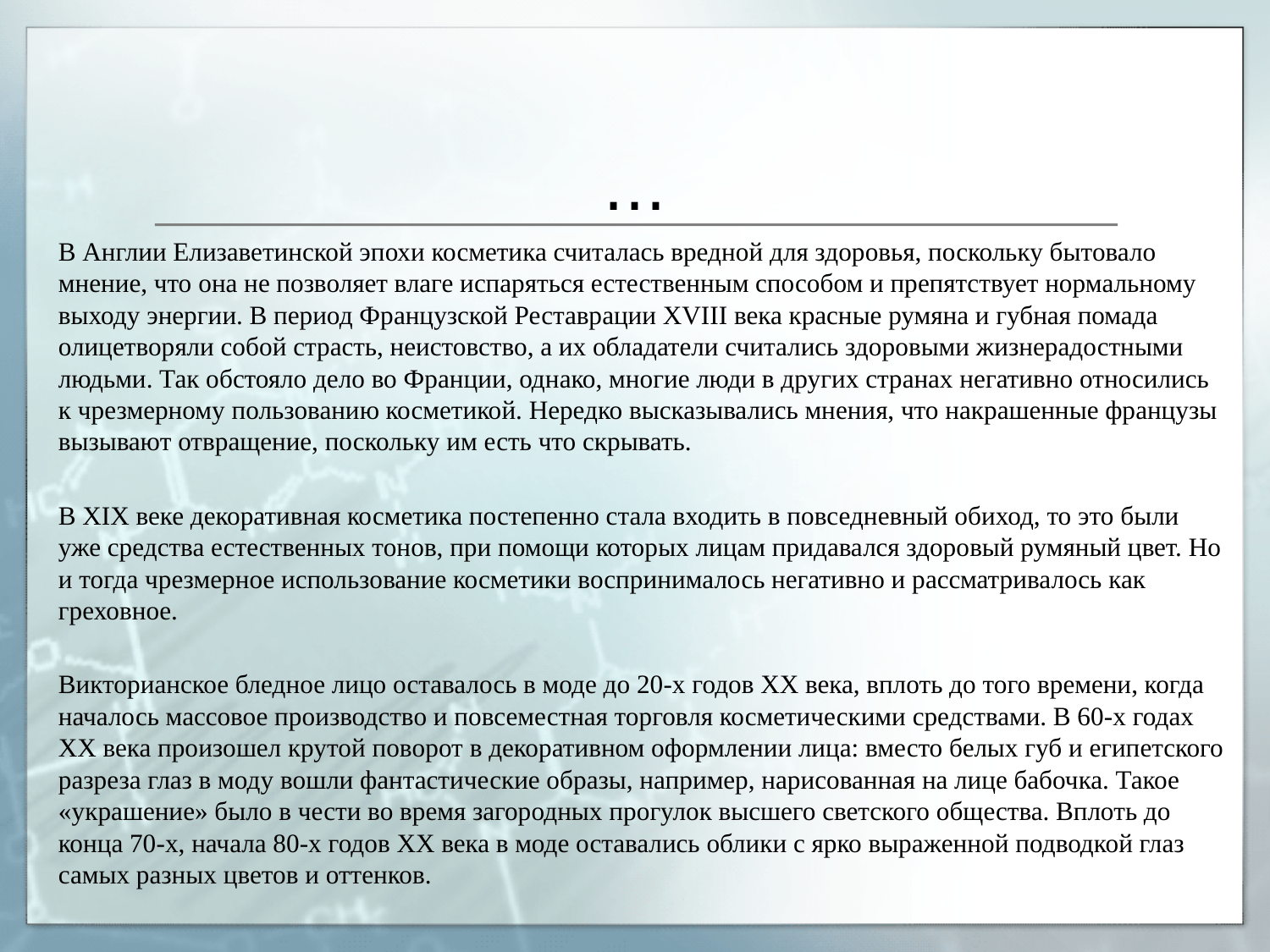

# …
В Англии Елизаветинской эпохи косметика считалась вредной для здоровья, поскольку бытовало мнение, что она не позволяет влаге испаряться естественным способом и препятствует нормальному выходу энергии. В период Французской Реставрации XVIII века красные румяна и губная помада олицетворяли собой страсть, неистовство, а их обладатели считались здоровыми жизнерадостными людьми. Так обстояло дело во Франции, однако, многие люди в других странах негативно относились к чрезмерному пользованию косметикой. Нередко высказывались мнения, что накрашенные французы вызывают отвращение, поскольку им есть что скрывать.

В XIX веке декоративная косметика постепенно стала входить в повседневный обиход, то это были уже средства естественных тонов, при помощи которых лицам придавался здоровый румяный цвет. Но и тогда чрезмерное использование косметики воспринималось негативно и рассматривалось как греховное.

Викторианское бледное лицо оставалось в моде до 20-х годов XX века, вплоть до того времени, когда началось массовое производство и повсеместная торговля косметическими средствами. В 60-х годах XX века произошел крутой поворот в декоративном оформлении лица: вместо белых губ и египетского разреза глаз в моду вошли фантастические образы, например, нарисованная на лице бабочка. Такое «украшение» было в чести во время загородных прогулок высшего светского общества. Вплоть до конца 70-х, начала 80-х годов ХХ века в моде оставались облики с ярко выраженной подводкой глаз самых разных цветов и оттенков.